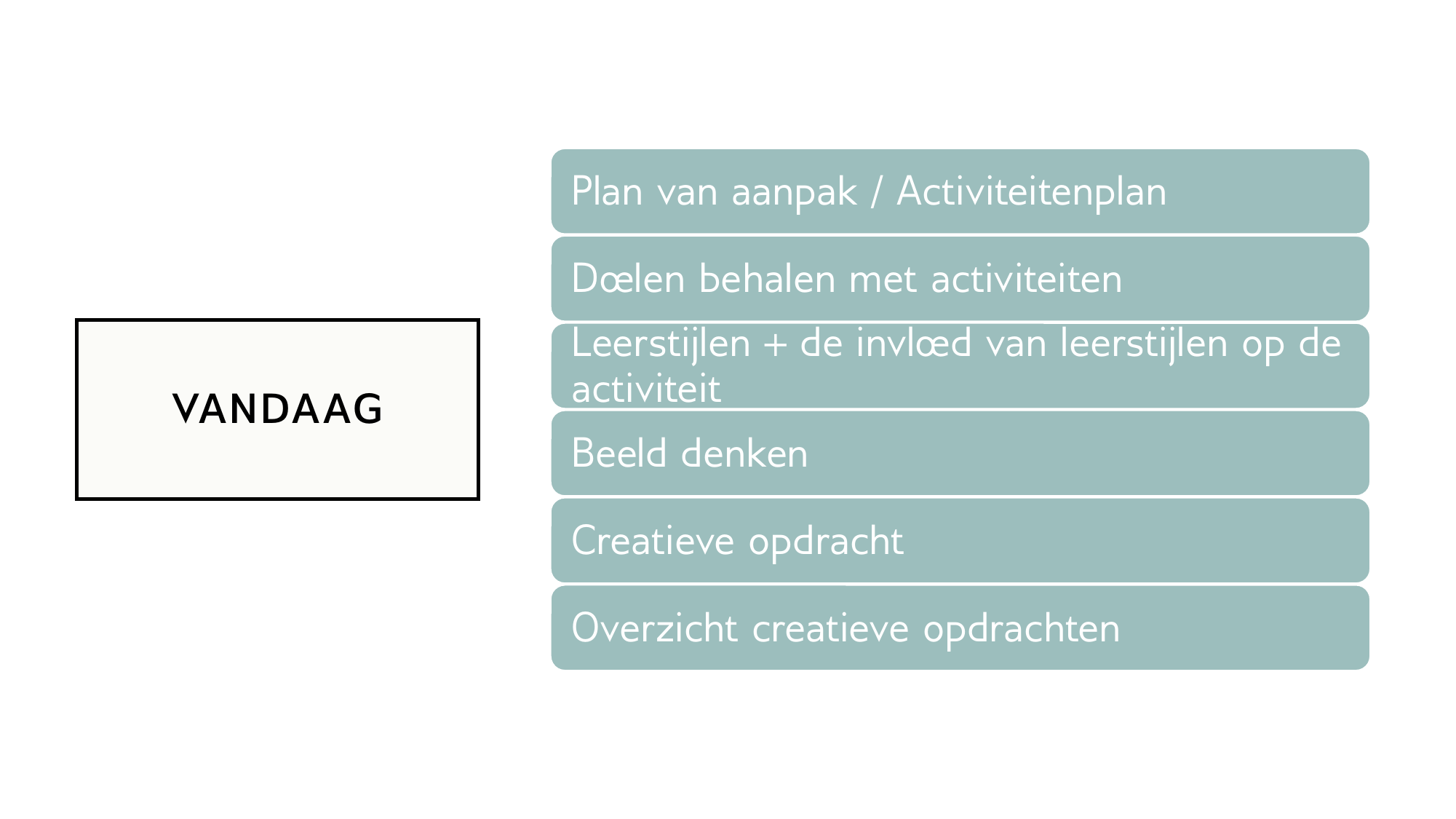

Plan van aanpak / Activiteitenplan
Doelen behalen met activiteiten
Leerstijlen + de invloed van leerstijlen op de activiteit
Beeld denken
Creatieve opdracht
Overzicht creatieve opdrachten
# vandaag